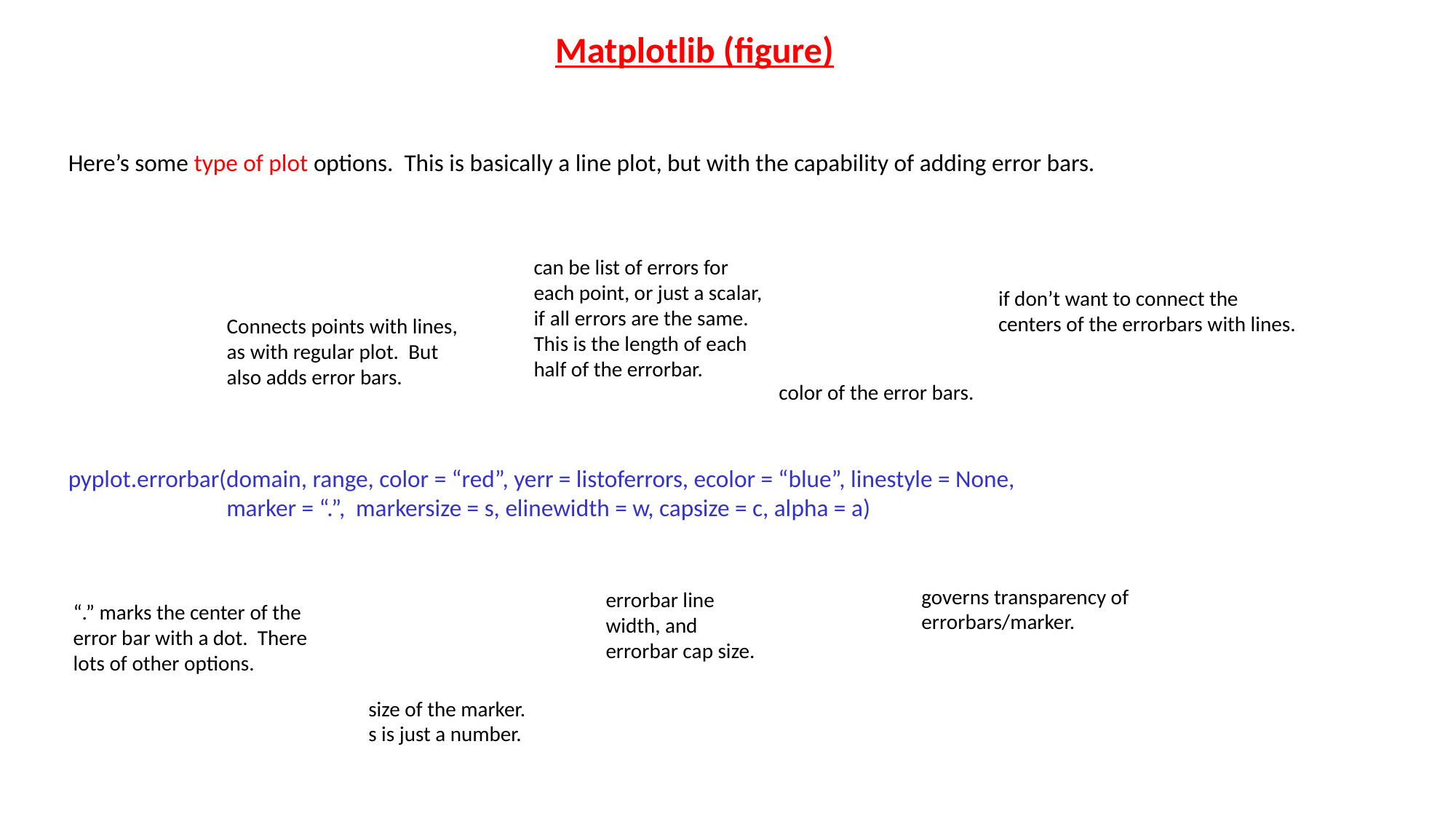

Matplotlib (figure)
Here’s some type of plot options.  This is basically a line plot, but with the capability of adding error bars.
can be list of errors for each point, or just a scalar, if all errors are the same.  This is the length of each half of the errorbar.
if don’t want to connect the centers of the errorbars with lines.
Connects points with lines, as with regular plot.  But also adds error bars.
color of the error bars.
pyplot.errorbar(domain, range, color = “red”, yerr = listoferrors, ecolor = “blue”, linestyle = None,
	         marker = “.”,  markersize = s, elinewidth = w, capsize = c, alpha = a)
governs transparency of errorbars/marker.
errorbar line width, and errorbar cap size.
“.” marks the center of the error bar with a dot.  There lots of other options.
size of the marker.  s is just a number.